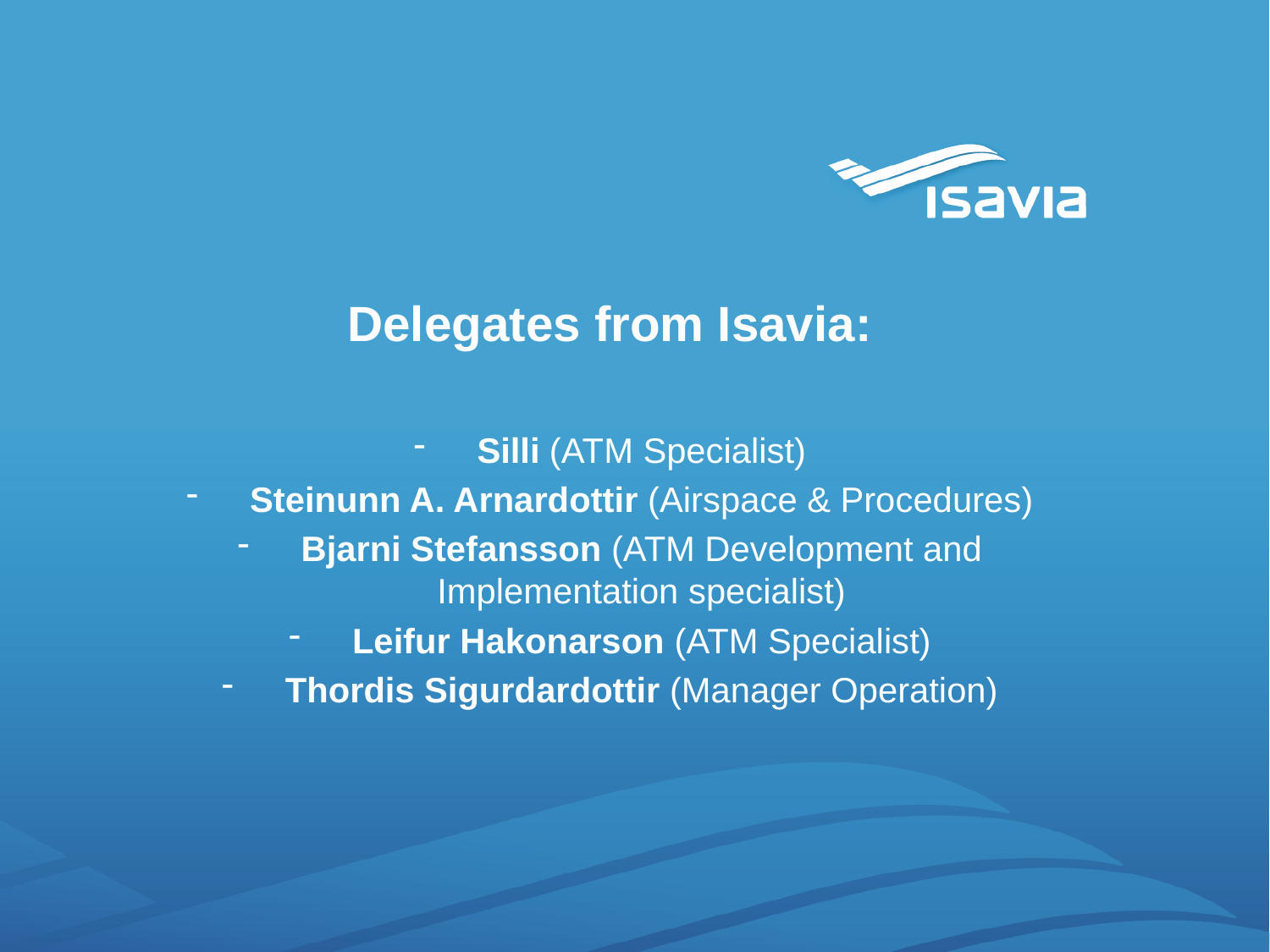

Delegates from Isavia:

Silli (ATM Specialist)
Steinunn A. Arnardottir (Airspace & Procedures)
Bjarni Stefansson (ATM Development and Implementation specialist)
Leifur Hakonarson (ATM Specialist)
Thordis Sigurdardottir (Manager Operation)